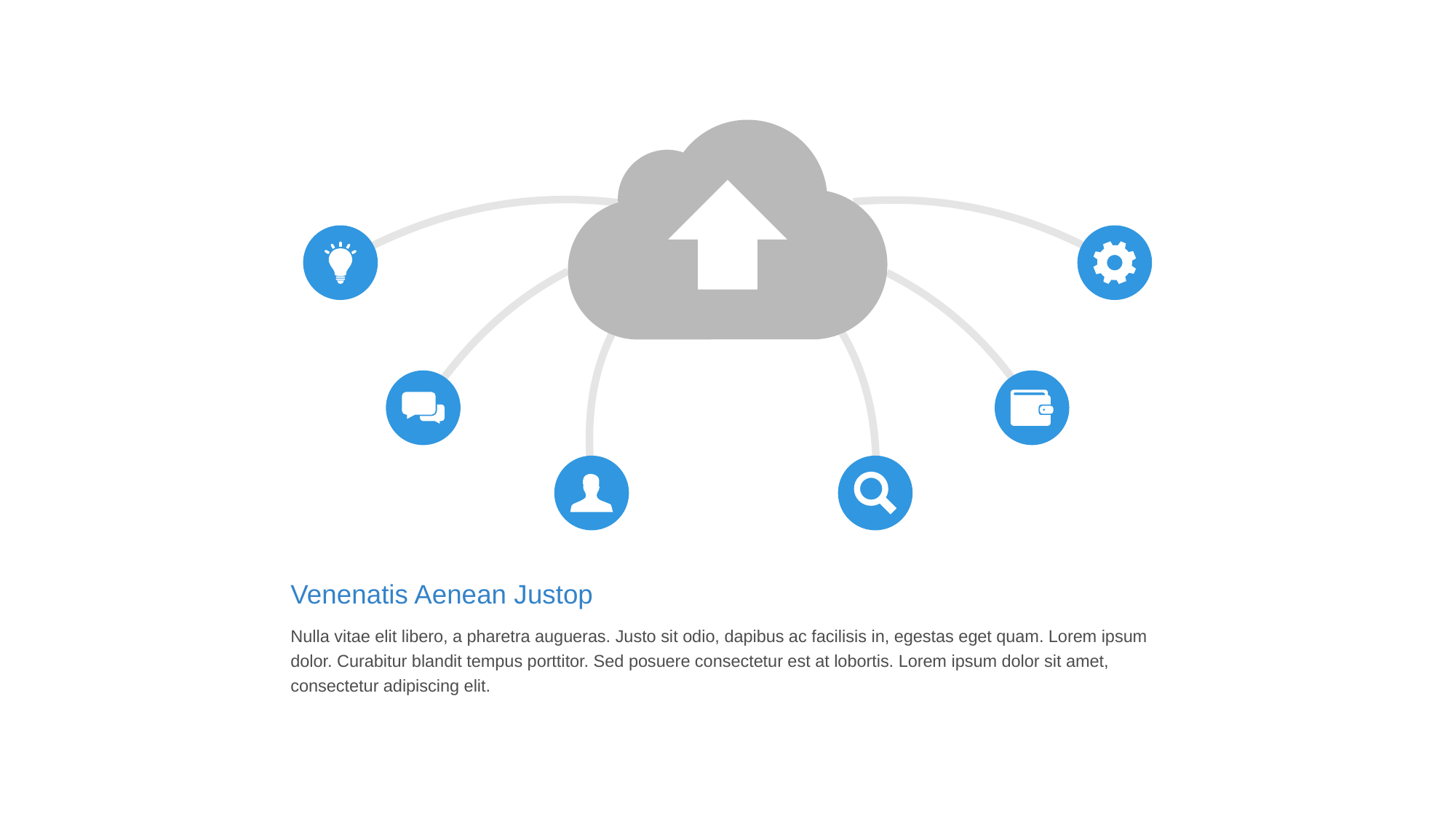

Venenatis Aenean Justop
Nulla vitae elit libero, a pharetra augueras. Justo sit odio, dapibus ac facilisis in, egestas eget quam. Lorem ipsum dolor. Curabitur blandit tempus porttitor. Sed posuere consectetur est at lobortis. Lorem ipsum dolor sit amet, consectetur adipiscing elit.